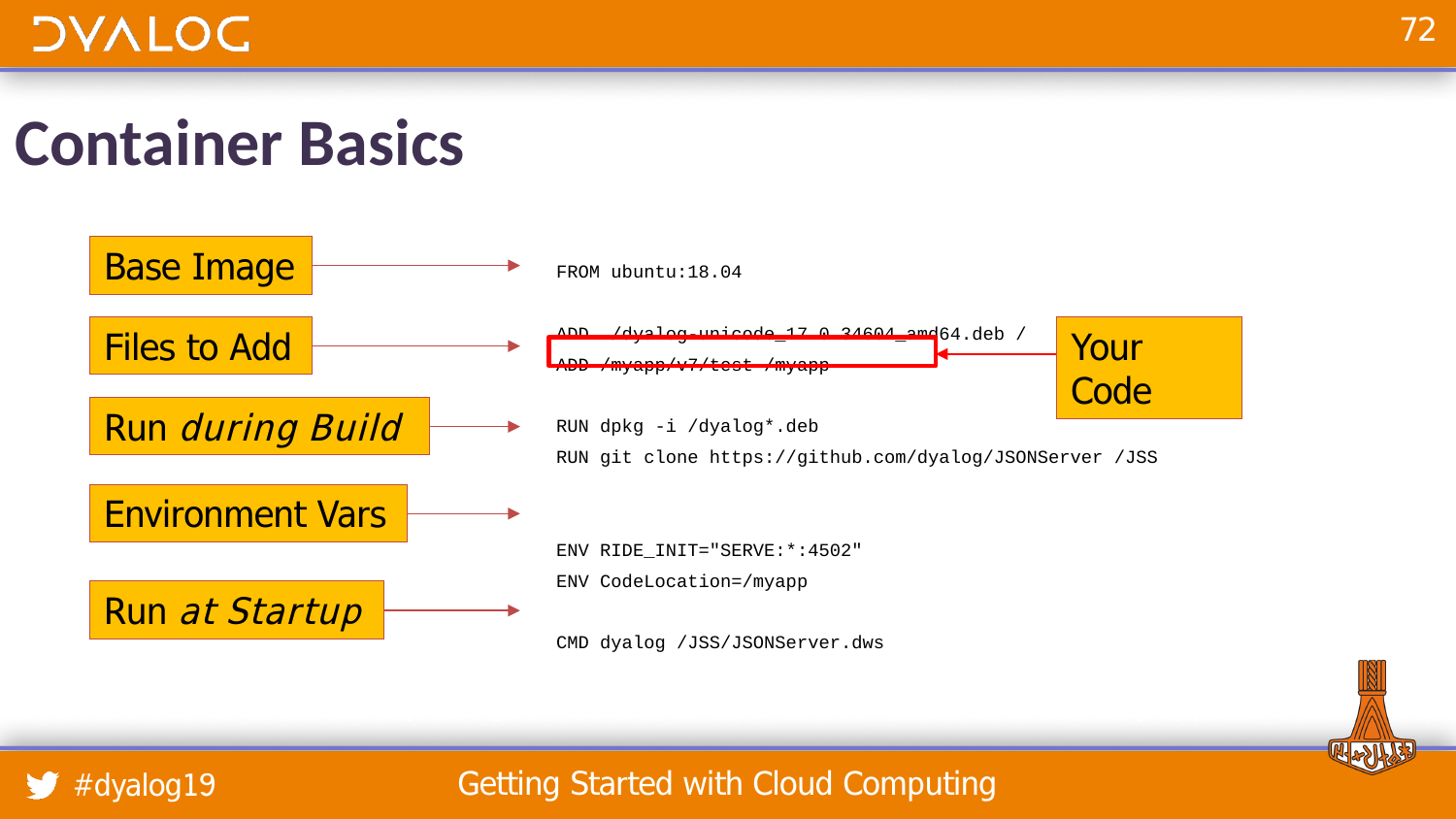

Container Basics
FROM ubuntu:18.04

ADD ./dyalog-unicode_17.0.34604_amd64.deb /
ADD /myapp/v7/test /myapp

RUN dpkg -i /dyalog*.deb
RUN git clone https://github.com/dyalog/JSONServer /JSS

ENV RIDE_INIT="SERVE:*:4502"
ENV CodeLocation=/myapp

CMD dyalog /JSS/JSONServer.dws
Base Image

Files to Add
Your Code

Run during Build
Environment Vars
Run at Startup
This "Dockerfile" completely describes a machine which will run "myapp".